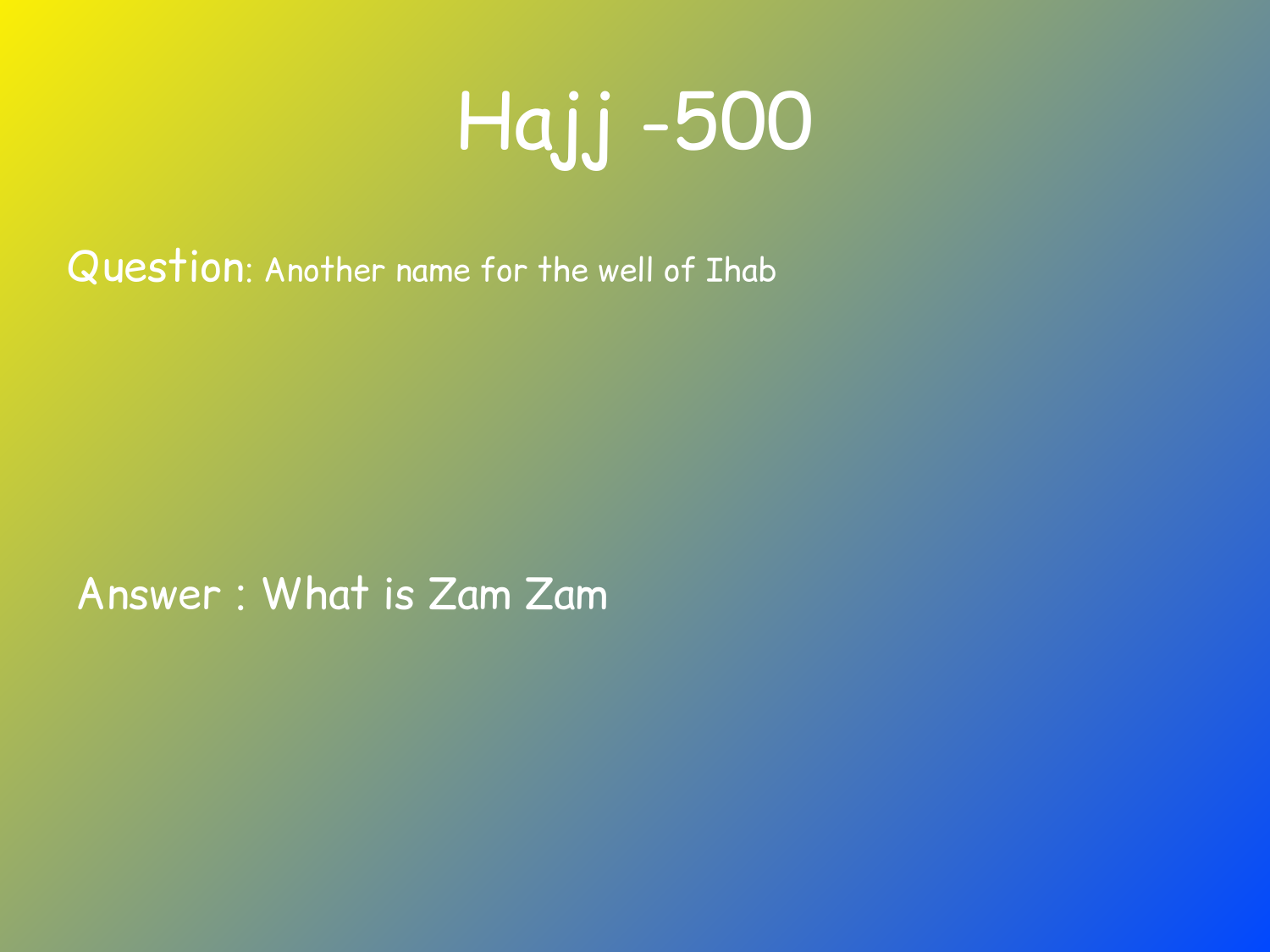

# Hajj -500
Question: Another name for the well of Ihab

Answer : What is Zam Zam